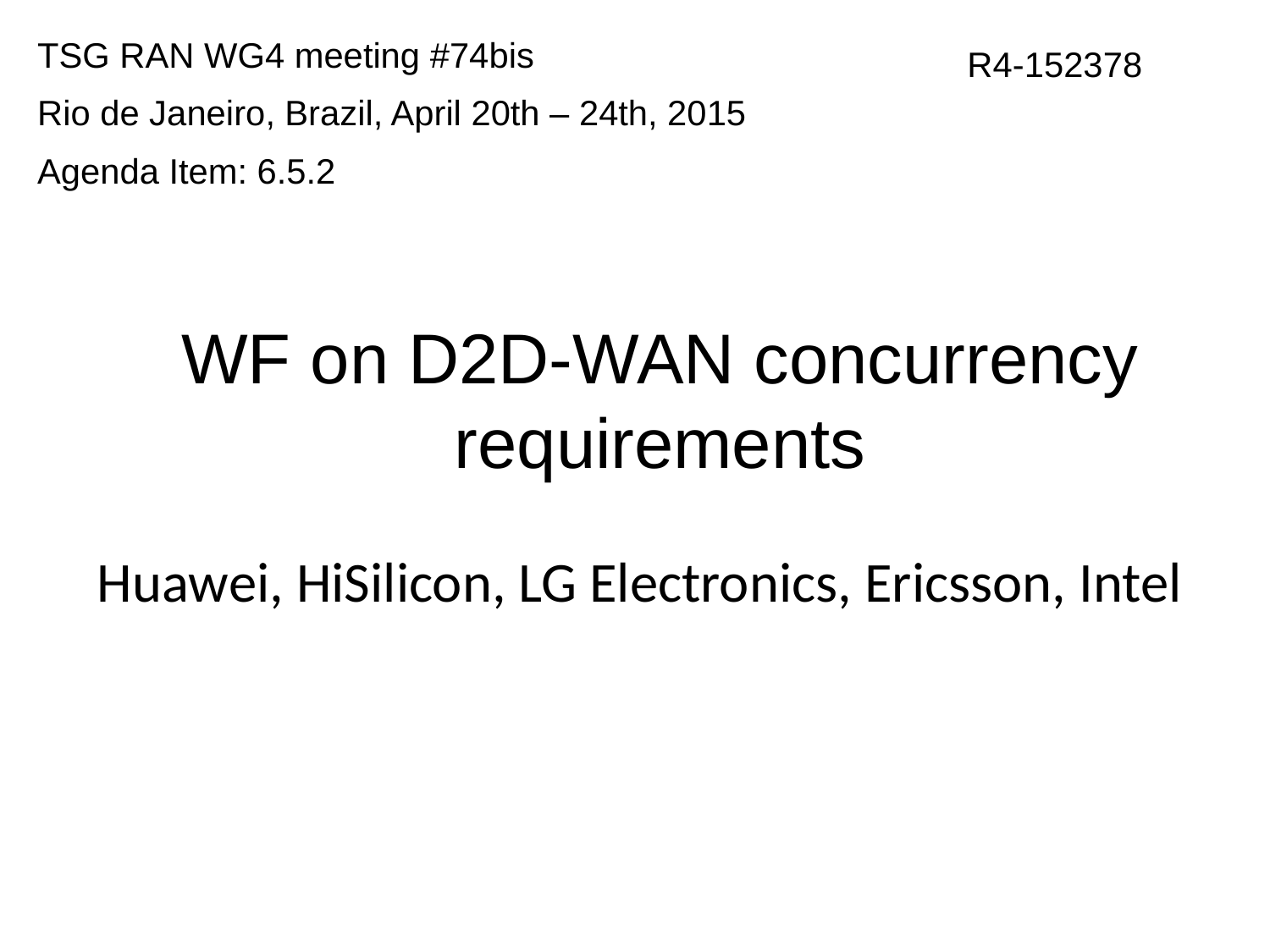

TSG RAN WG4 meeting #74bis
Rio de Janeiro, Brazil, April 20th – 24th, 2015
Agenda Item: 6.5.2
R4-152378
# WF on D2D-WAN concurrency requirements
Huawei, HiSilicon, LG Electronics, Ericsson, Intel